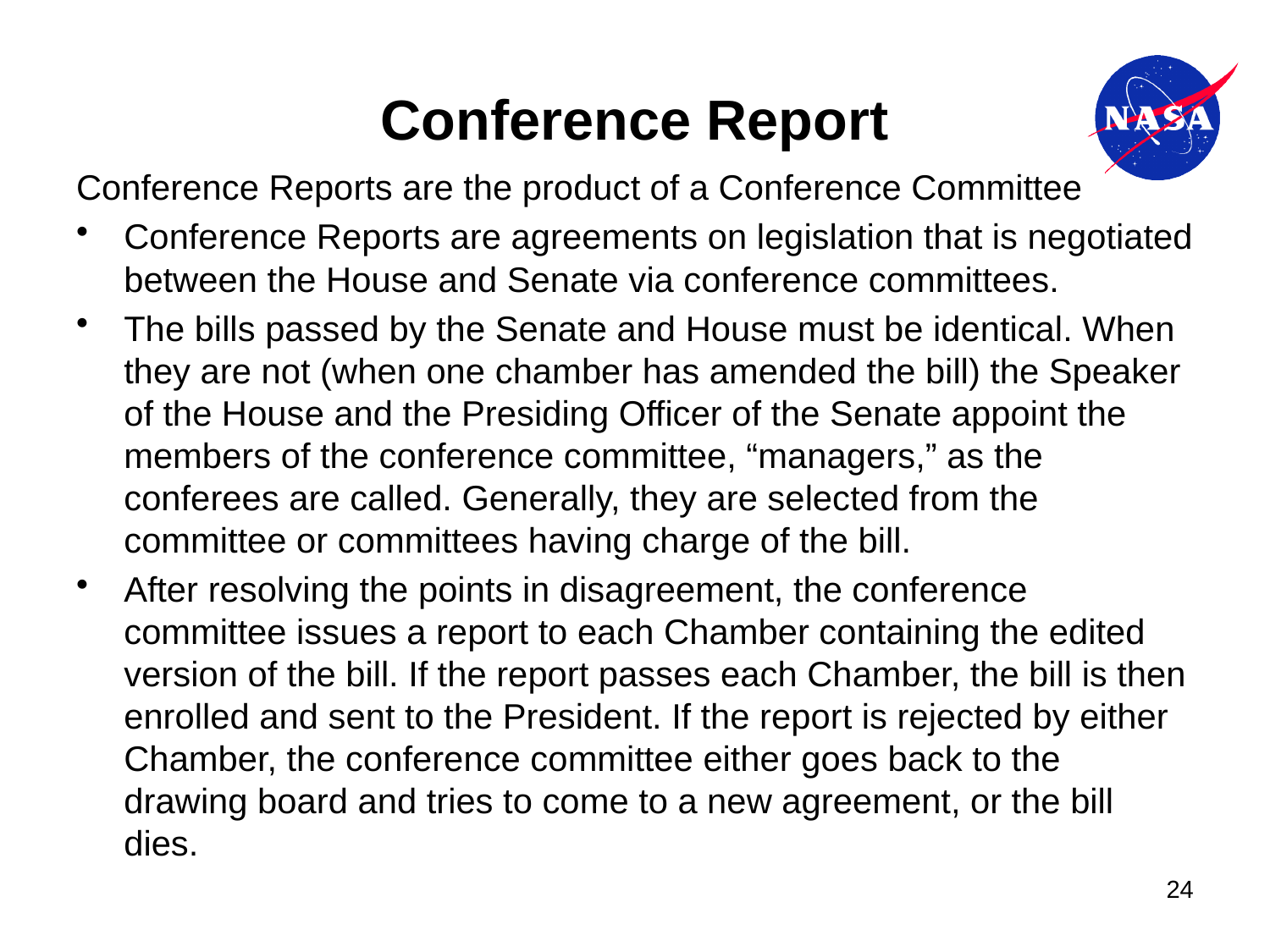

# Conference Report
Conference Reports are the product of a Conference Committee
Conference Reports are agreements on legislation that is negotiated between the House and Senate via conference committees.
The bills passed by the Senate and House must be identical. When they are not (when one chamber has amended the bill) the Speaker of the House and the Presiding Officer of the Senate appoint the members of the conference committee, “managers,” as the conferees are called. Generally, they are selected from the committee or committees having charge of the bill.
After resolving the points in disagreement, the conference committee issues a report to each Chamber containing the edited version of the bill. If the report passes each Chamber, the bill is then enrolled and sent to the President. If the report is rejected by either Chamber, the conference committee either goes back to the drawing board and tries to come to a new agreement, or the bill dies.

24